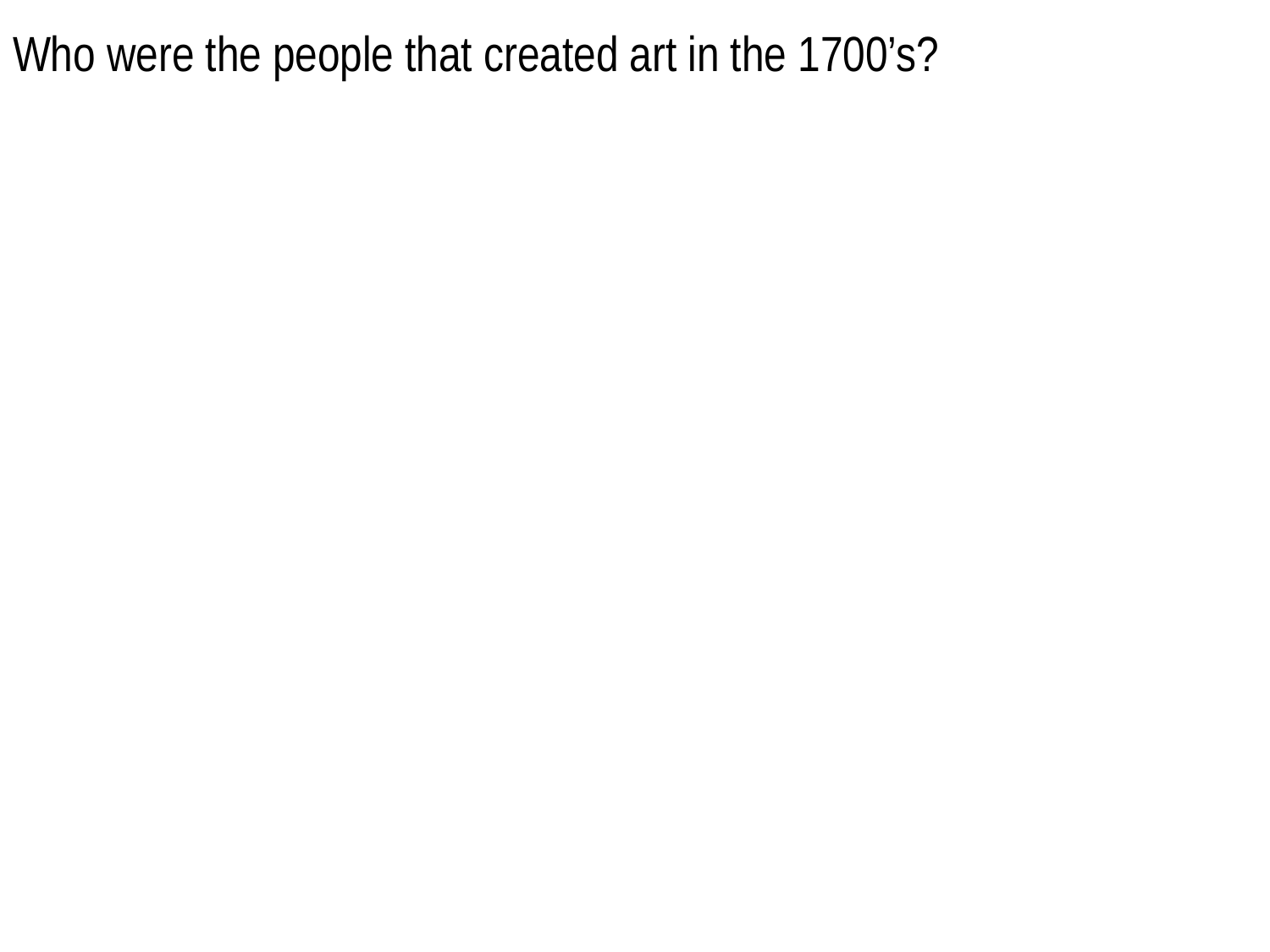

# Who were the people that created art in the 1700’s?